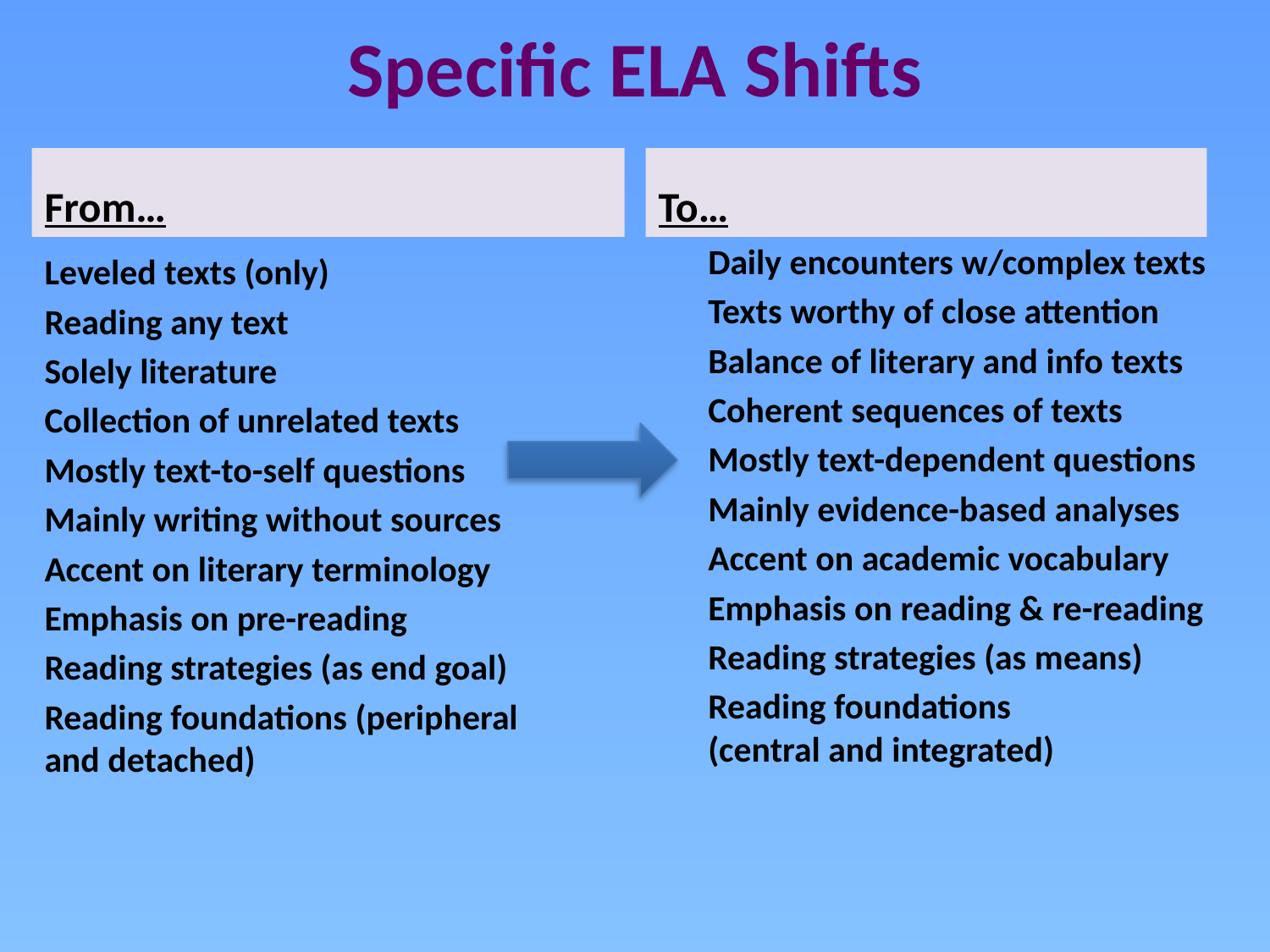

# Specific ELA Shifts
From…
To…
Daily encounters w/complex texts
Texts worthy of close attention
Balance of literary and info texts
Coherent sequences of texts
Mostly text-dependent questions
Mainly evidence-based analyses
Accent on academic vocabulary
Emphasis on reading & re-reading
Reading strategies (as means)
Reading foundations
(central and integrated)

Leveled texts (only)
Reading any text
Solely literature
Collection of unrelated texts
Mostly text-to-self questions
Mainly writing without sources
Accent on literary terminology
Emphasis on pre-reading
Reading strategies (as end goal)
Reading foundations (peripheral and detached)